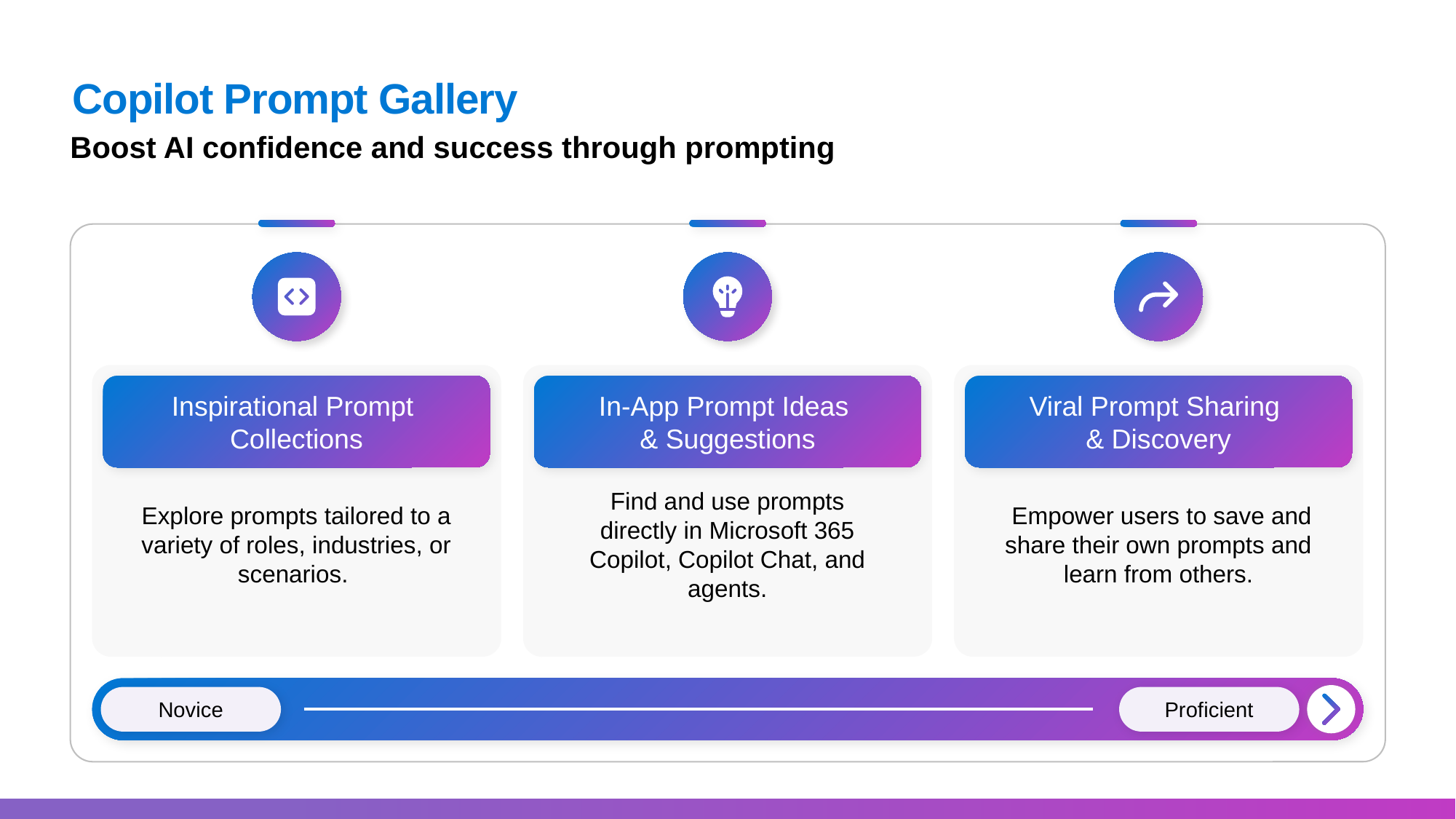

Copilot Prompt Gallery
Boost AI confidence and success through prompting

Inspirational Prompt
Collections
In-App Prompt Ideas
& Suggestions
Viral Prompt Sharing
& Discovery
Find and use prompts directly in Microsoft 365 Copilot, Copilot Chat, and agents.
Explore prompts tailored to a variety of roles, industries, or scenarios.
 Empower users to save and share their own prompts and learn from others.

Novice
Proficient